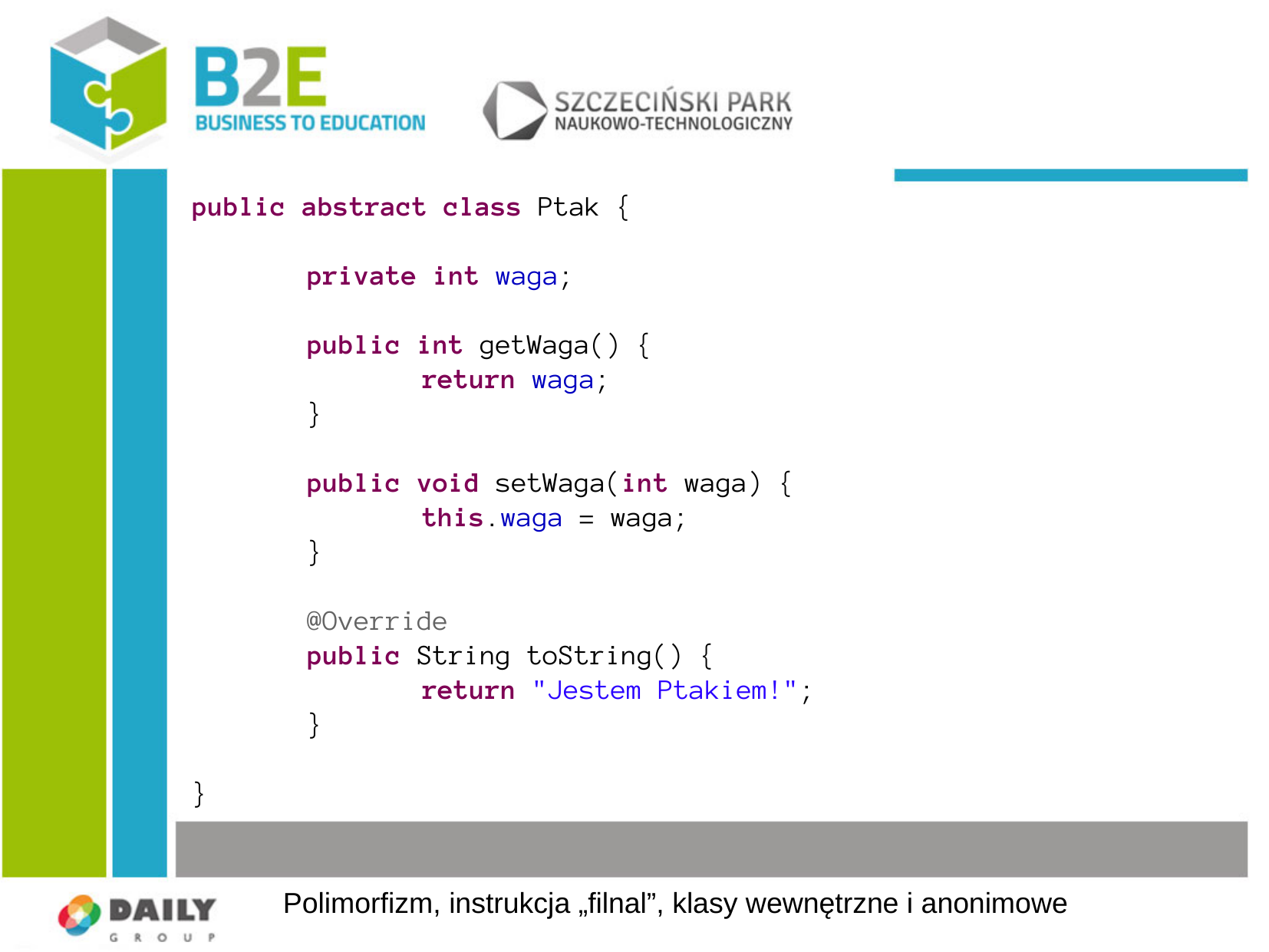

public abstract class Ptak {

	private int waga;

	public int getWaga() {
		return waga;
	}

	public void setWaga(int waga) {
		this.waga = waga;
	}

	@Override
	public String toString() {
		return "Jestem Ptakiem!";
	}

}
Polimorfizm, instrukcja „filnal”, klasy wewnętrzne i anonimowe